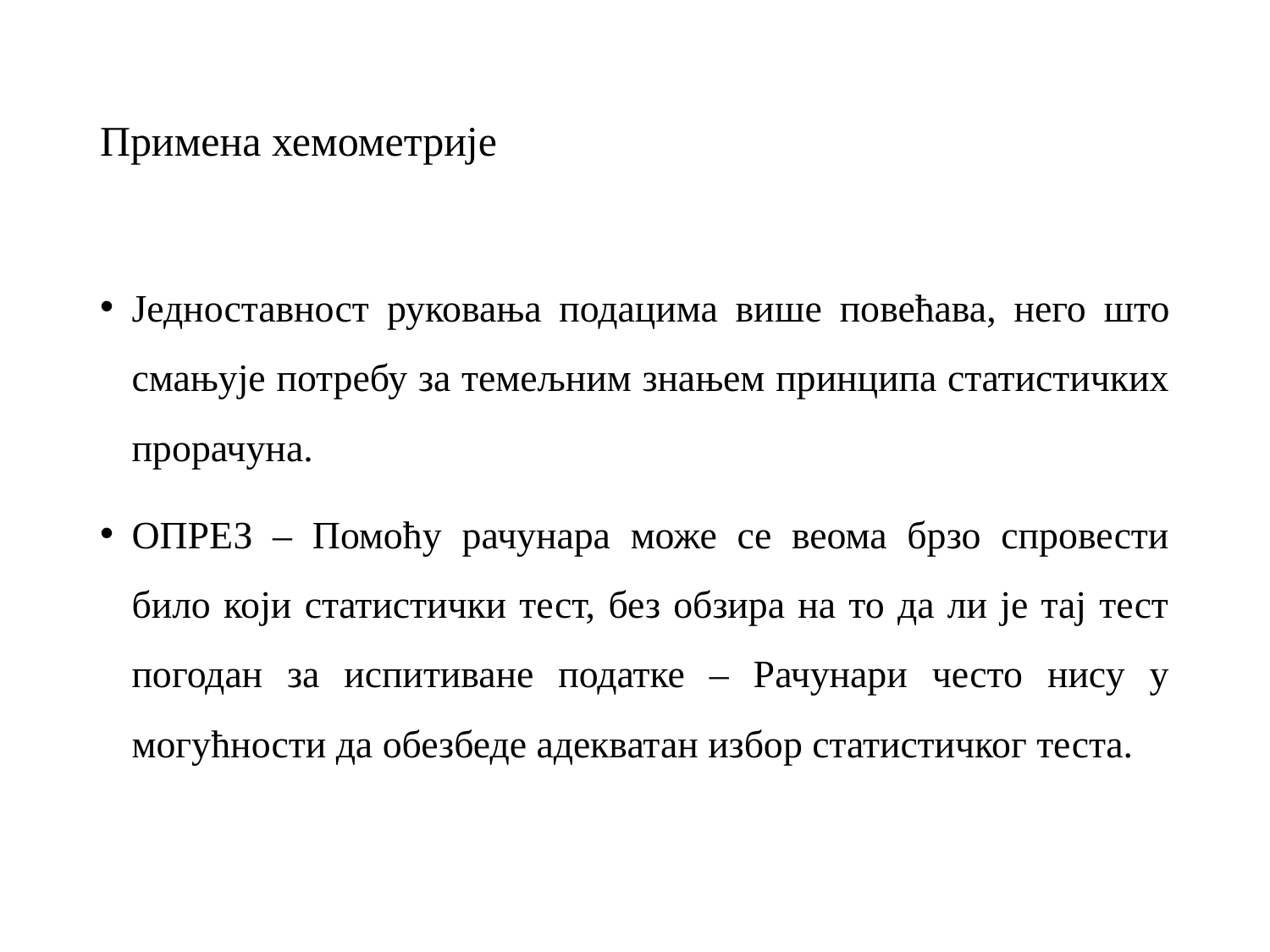

# Примена хемометрије
Једноставност руковања подацима више повећава, него што смањује потребу за темељним знањем принципа статистичких прорачуна.
ОПРЕЗ – Помоћу рачунара може се веома брзо спровести било који статистички тест, без обзира на то да ли је тај тест погодан за испитиване податке – Рачунари често нису у могућности да обезбеде адекватан избор статистичког теста.